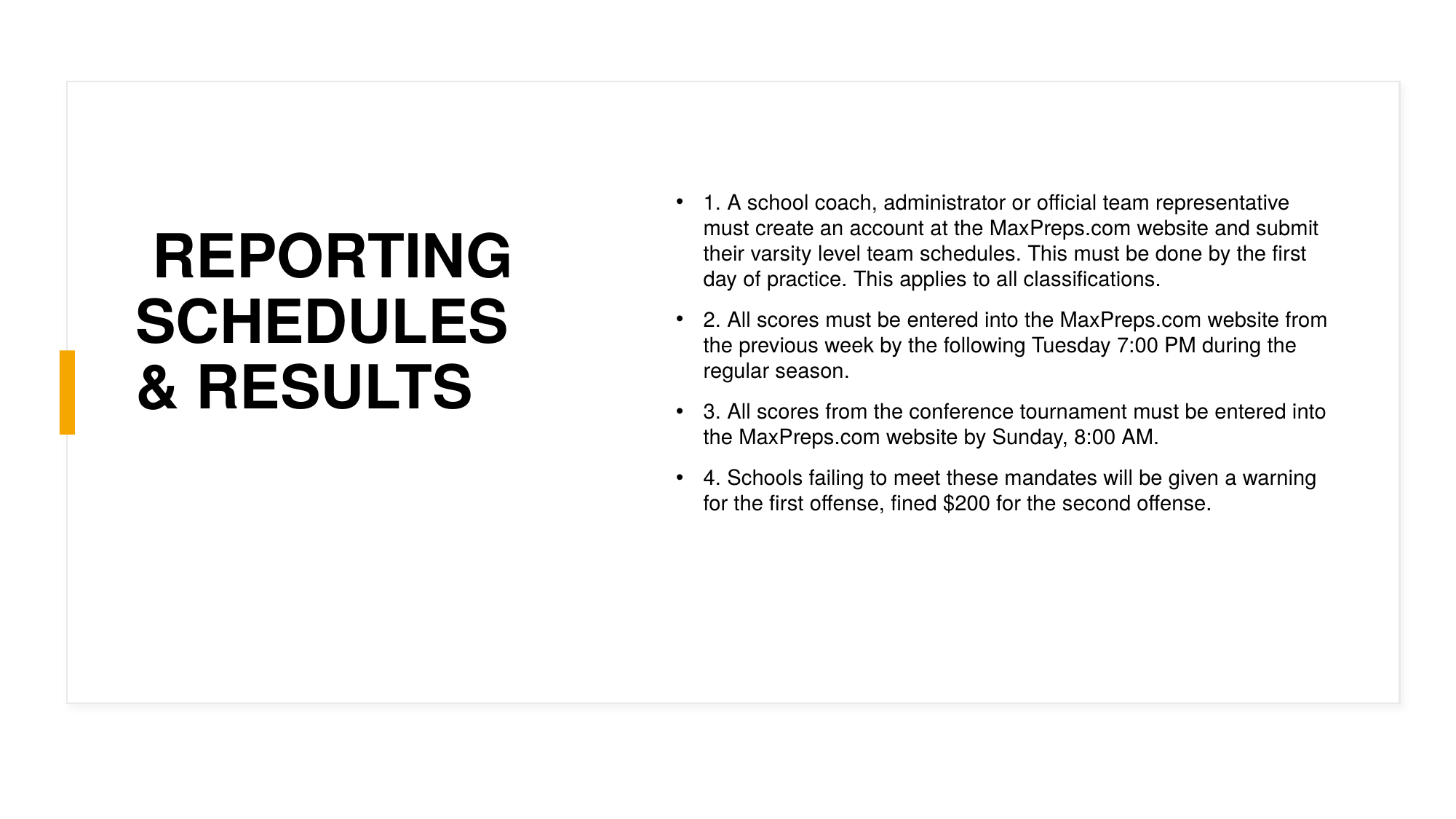

# REPORTING SCHEDULES & RESULTS
1. A school coach, administrator or official team representative must create an account at the MaxPreps.com website and submit their varsity level team schedules. This must be done by the first day of practice. This applies to all classifications.
2. All scores must be entered into the MaxPreps.com website from the previous week by the following Tuesday 7:00 PM during the regular season.
3. All scores from the conference tournament must be entered into the MaxPreps.com website by Sunday, 8:00 AM.
4. Schools failing to meet these mandates will be given a warning for the first offense, fined $200 for the second offense.